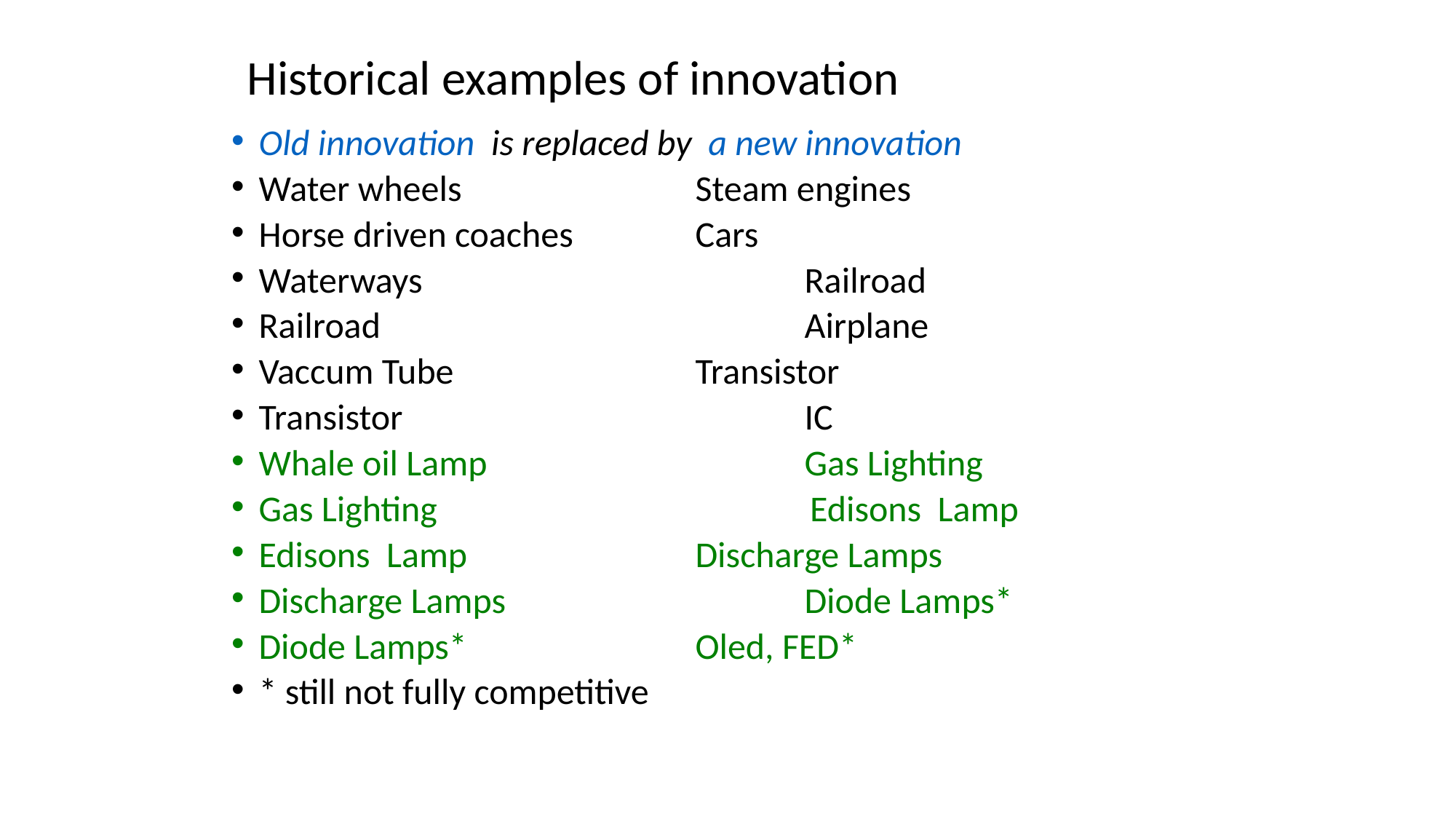

# Historical examples of innovation
Old innovation  is replaced by  a new innovation
Water wheels 			Steam engines
Horse driven coaches		Cars
Waterways                    		Railroad
Railroad				Airplane
Vaccum Tube	   		Transistor
Transistor 	                 		IC
Whale oil Lamp			Gas Lighting
Gas Lighting	                 	              Edisons  Lamp
Edisons  Lamp 			Discharge Lamps
Discharge Lamps			Diode Lamps*
Diode Lamps*			Oled, FED*
* still not fully competitive